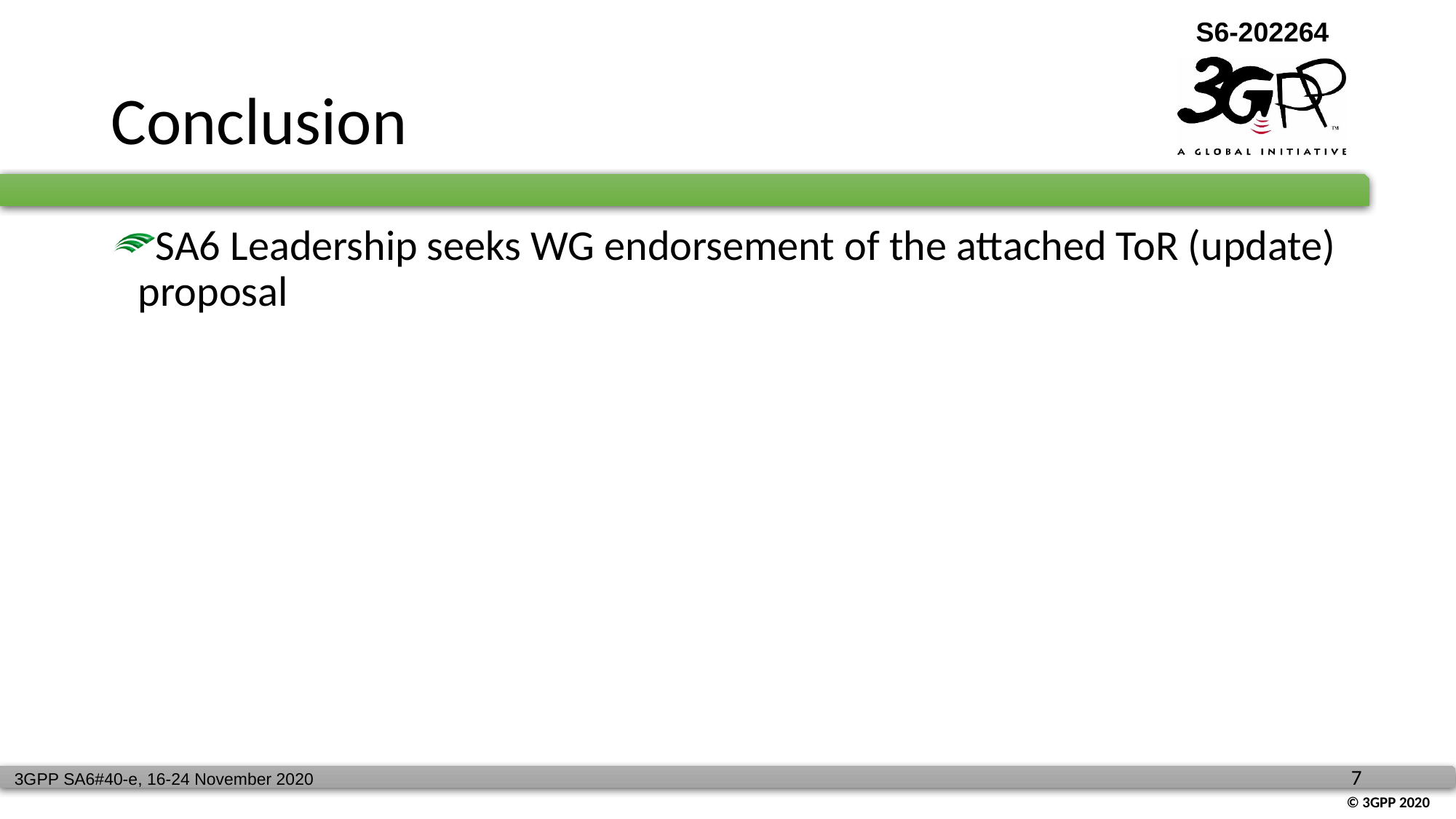

# Conclusion
SA6 Leadership seeks WG endorsement of the attached ToR (update) proposal